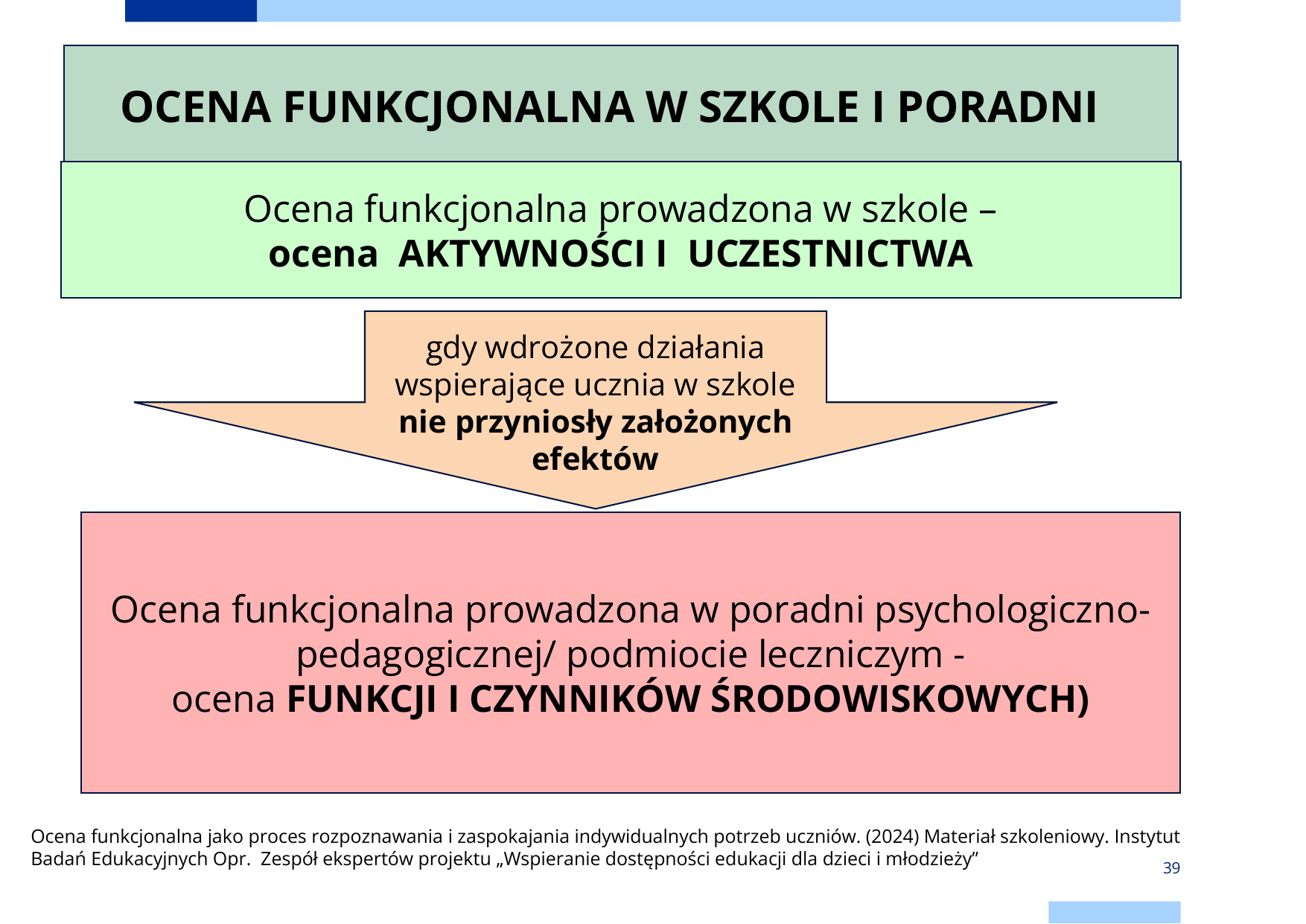

#
OCENA FUNKCJONALNA W SZKOLE I PORADNI

Ocena funkcjonalna prowadzona w szkole –
 ocena  AKTYWNOŚCI I  UCZESTNICTWA

gdy wdrożone działania wspierające ucznia w szkole nie przyniosły założonych efektów

Ocena funkcjonalna jako proces rozpoznawania i zaspokajania indywidualnych potrzeb uczniów. (2024) Materiał szkoleniowy. Instytut Badań Edukacyjnych Opr.  Zespół ekspertów projektu „Wspieranie dostępności edukacji dla dzieci i młodzieży”
Ocena funkcjonalna prowadzona w poradni psychologiczno-pedagogicznej/ podmiocie leczniczym -
 ocena FUNKCJI I CZYNNIKÓW ŚRODOWISKOWYCH)
39